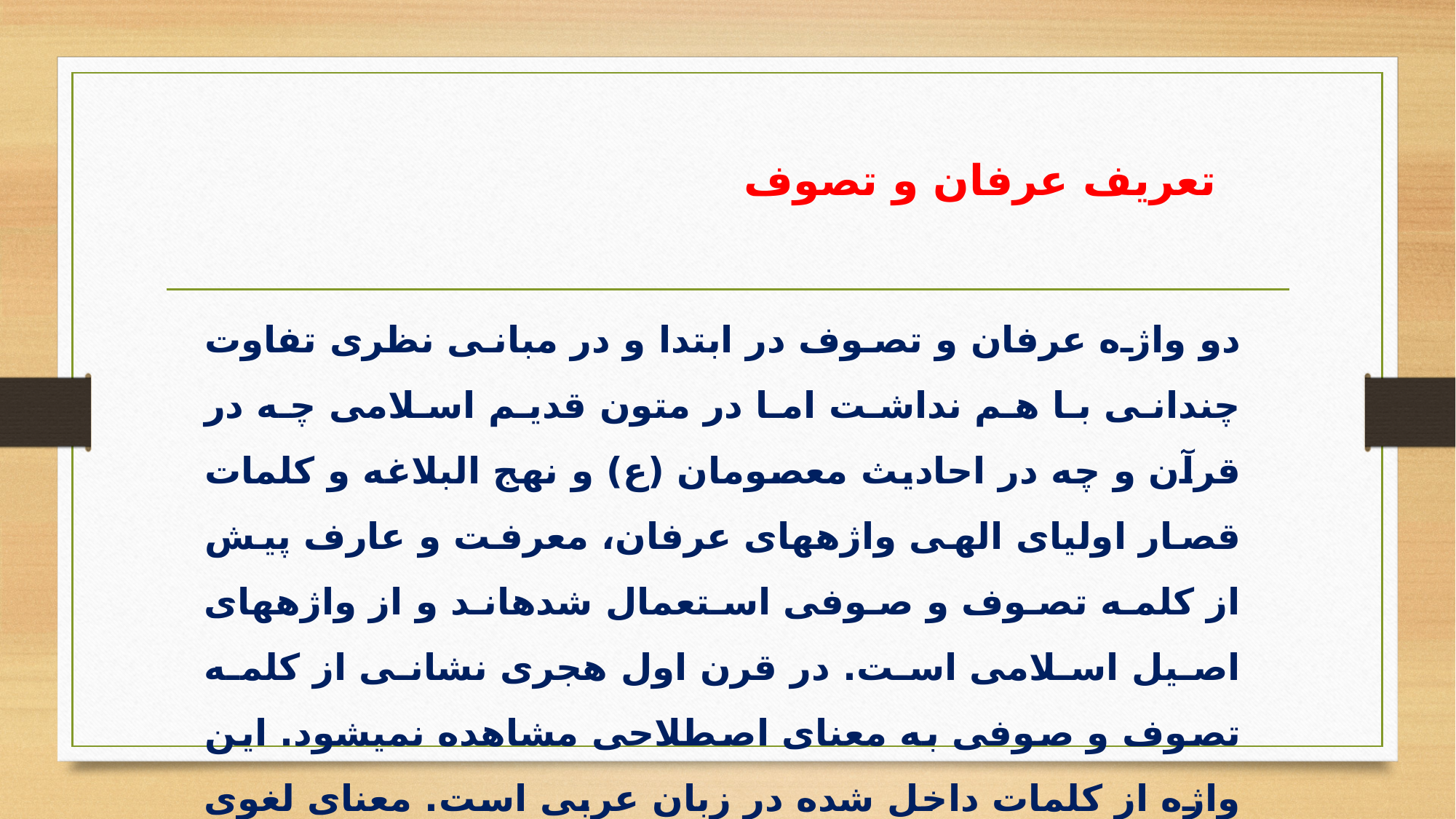

تعریف عرفان و تصوف
دو واژه عرفان و تصوف در ابتدا و در مبانی نظری تفاوت چندانی با هم نداشت اما در متون قدیم اسلامی چه در قرآن و چه در احادیث معصومان (ع) و نهج البلاغه و کلمات قصار اولیای الهی واژه­های عرفان، معرفت و عارف پیش از کلمه تصوف و صوفی استعمال شده­اند و از واژه­های اصیل اسلامی است. در قرن اول هجری نشانی از کلمه تصوف و صوفی به معنای اصطلاحی مشاهده نمی­شود. این واژه از کلمات داخل شده در زبان عربی است. معنای لغوی عرفان و معرفت هر دو از مصدر عرف به معنای شناختن است.